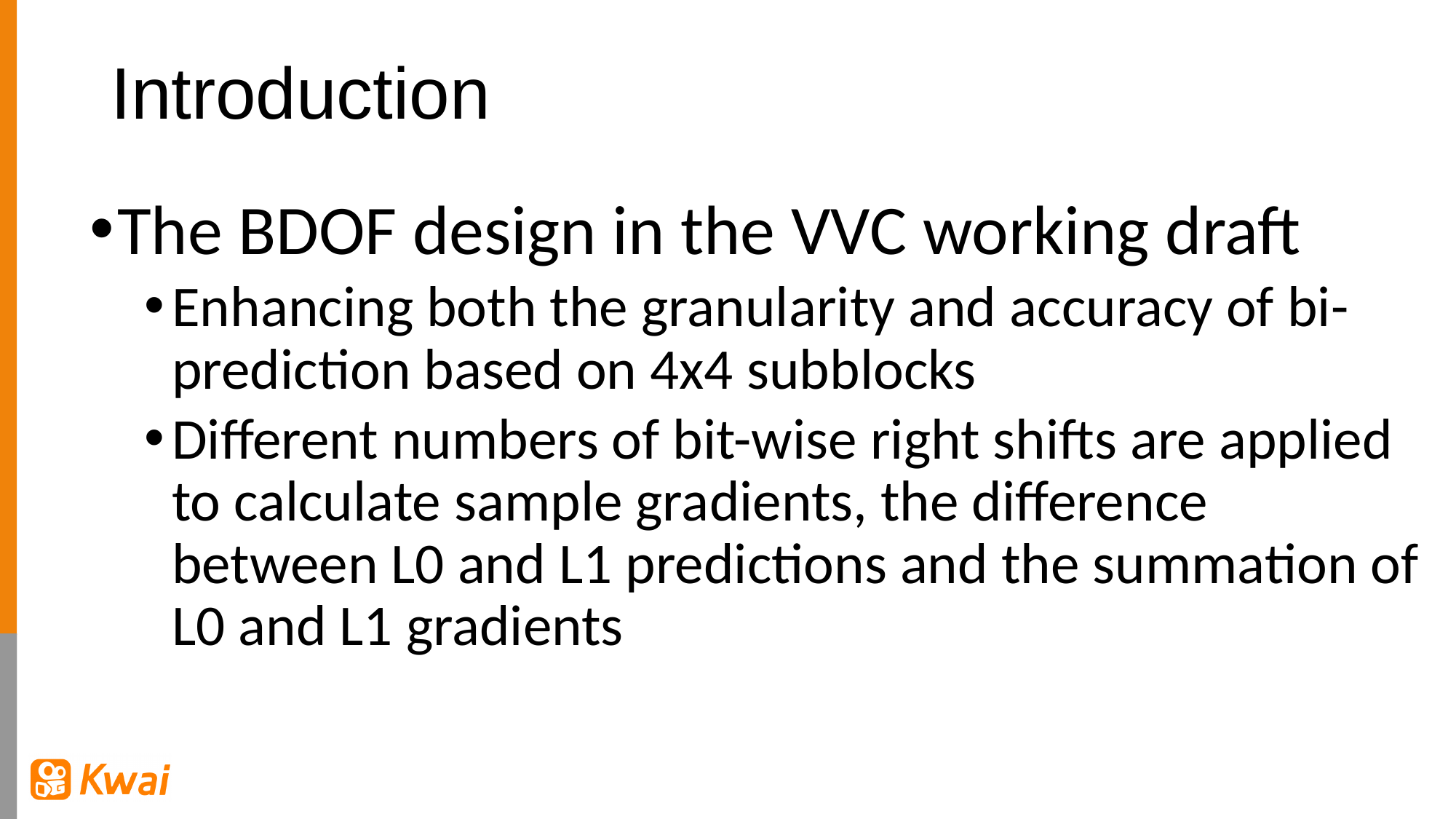

# Introduction
The BDOF design in the VVC working draft
Enhancing both the granularity and accuracy of bi-prediction based on 4x4 subblocks
Different numbers of bit-wise right shifts are applied to calculate sample gradients, the difference between L0 and L1 predictions and the summation of L0 and L1 gradients